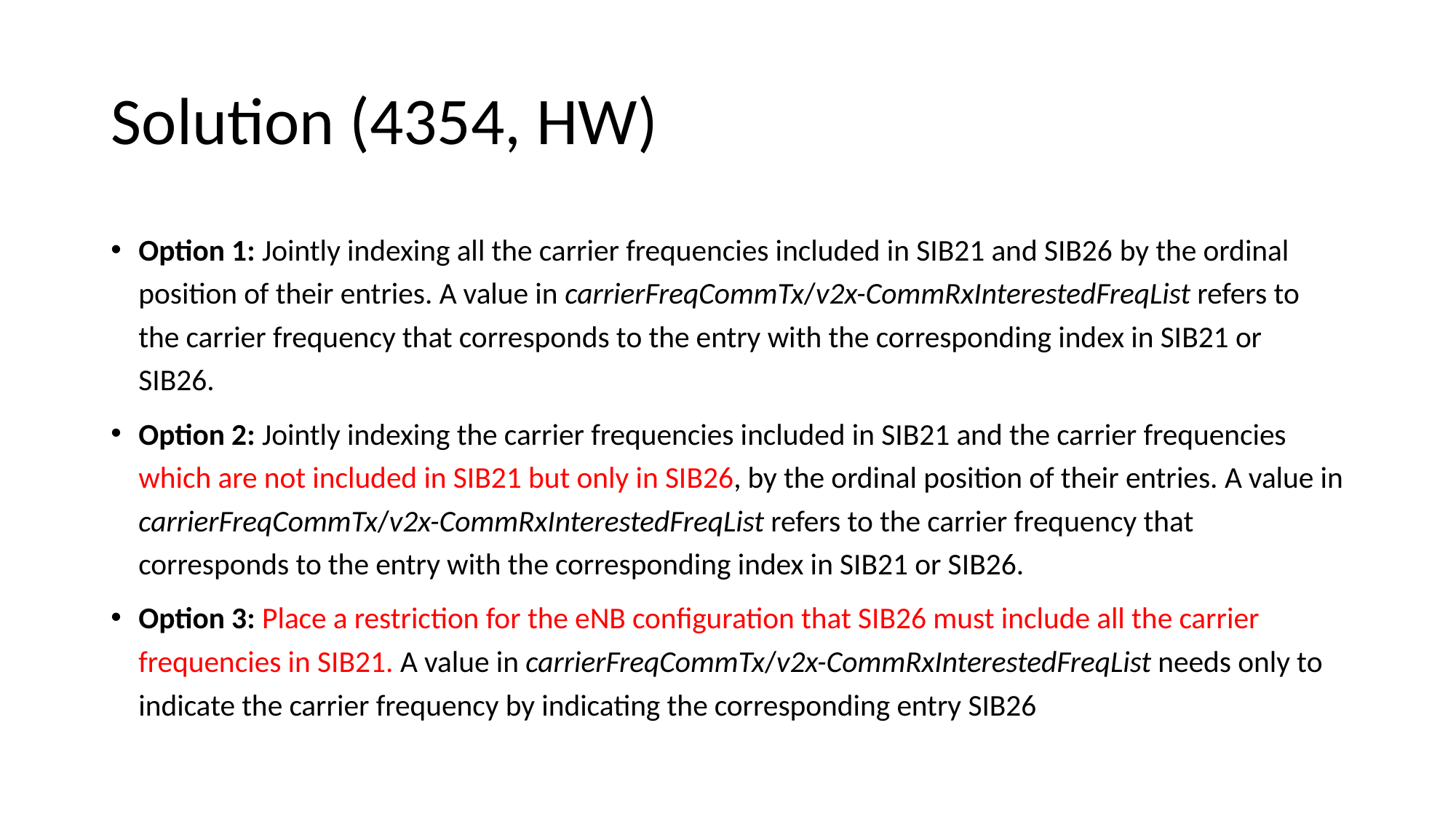

# Solution (4354, HW)
Option 1: Jointly indexing all the carrier frequencies included in SIB21 and SIB26 by the ordinal position of their entries. A value in carrierFreqCommTx/v2x-CommRxInterestedFreqList refers to the carrier frequency that corresponds to the entry with the corresponding index in SIB21 or SIB26.
Option 2: Jointly indexing the carrier frequencies included in SIB21 and the carrier frequencies which are not included in SIB21 but only in SIB26, by the ordinal position of their entries. A value in carrierFreqCommTx/v2x-CommRxInterestedFreqList refers to the carrier frequency that corresponds to the entry with the corresponding index in SIB21 or SIB26.
Option 3: Place a restriction for the eNB configuration that SIB26 must include all the carrier frequencies in SIB21. A value in carrierFreqCommTx/v2x-CommRxInterestedFreqList needs only to indicate the carrier frequency by indicating the corresponding entry SIB26